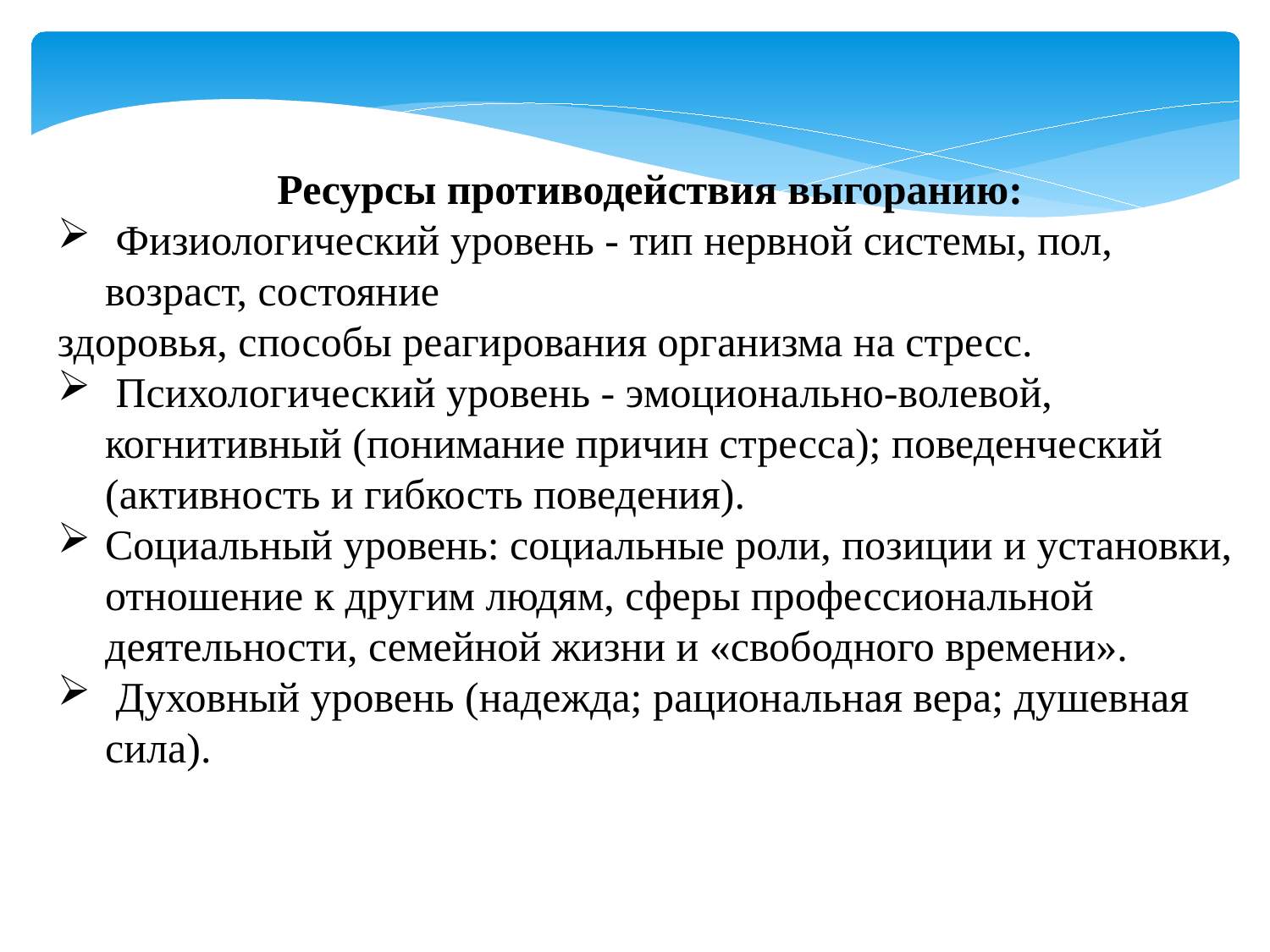

Ресурсы противодействия выгоранию:
 Физиологический уровень - тип нервной системы, пол, возраст, состояние
здоровья, способы реагирования организма на стресс.
 Психологический уровень - эмоционально-волевой, когнитивный (понимание причин стресса); поведенческий (активность и гибкость поведения).
Социальный уровень: социальные роли, позиции и установки, отношение к другим людям, сферы профессиональной деятельности, семейной жизни и «свободного времени».
 Духовный уровень (надежда; рациональная вера; душевная сила).